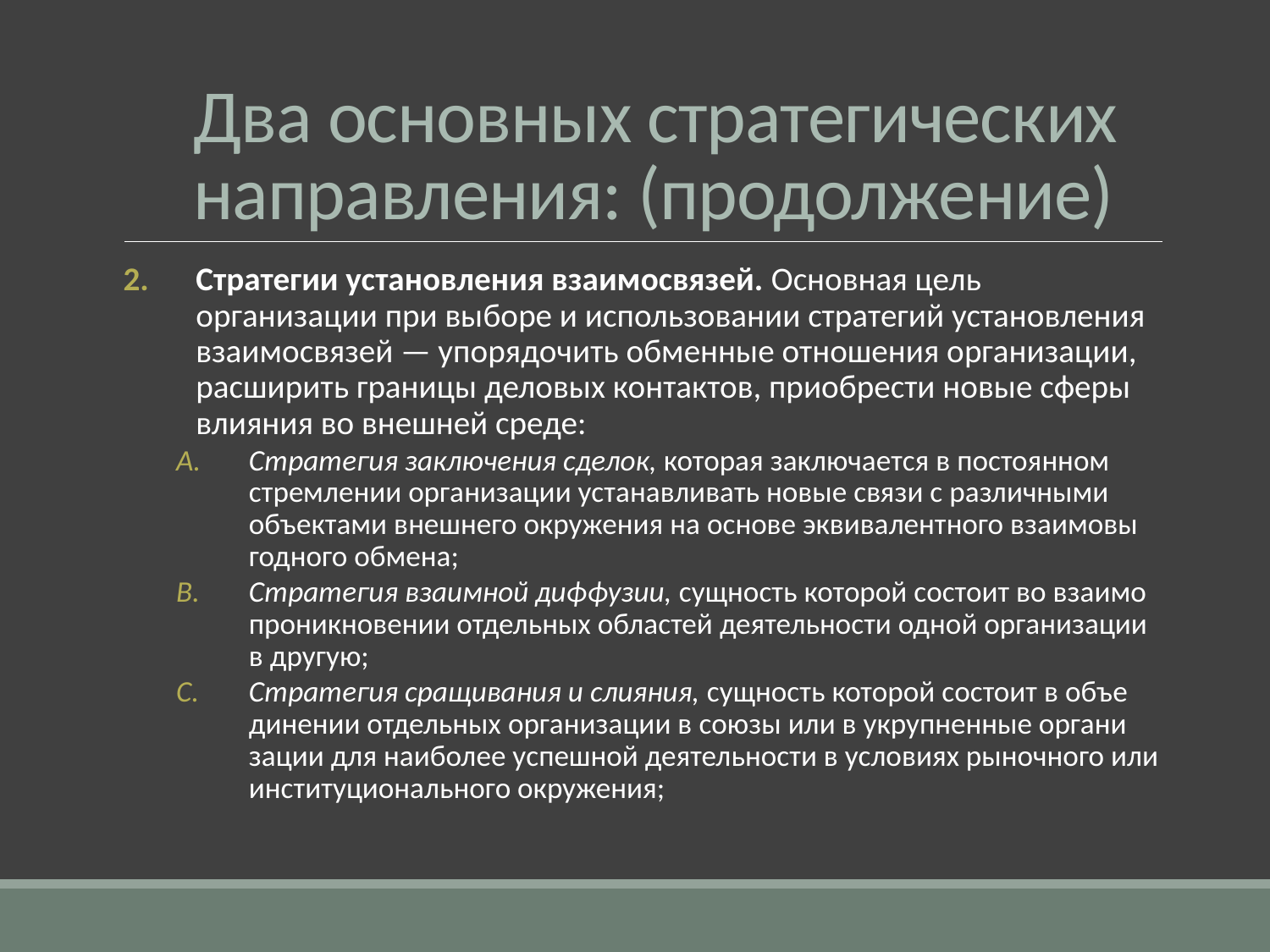

# Два основных стратегических направления: (продолжение)
Стратегии установления взаимосвязей. Основная цель организации при выборе и использовании стратегий установления взаимосвязей — упорядочить обменные отношения организации, расши­рить границы деловых контактов, приобрести новые сферы влияния во внешней среде:
Стратегия заключения сделок, которая заключается в постоянном стремлении организации устанавливать новые связи с различными объектами внешнего окружения на основе эквивалентного взаимовы­годного обмена;
Стратегия взаимной диффузии, сущность которой состоит во взаимо­проникновении отдельных областей деятельности одной организации в другую;
Стратегия сращивания и слияния, сущность которой состоит в объе­динении отдельных организации в союзы или в укрупненные органи­зации для наиболее успешной деятельности в условиях рыночного или институционального окружения;